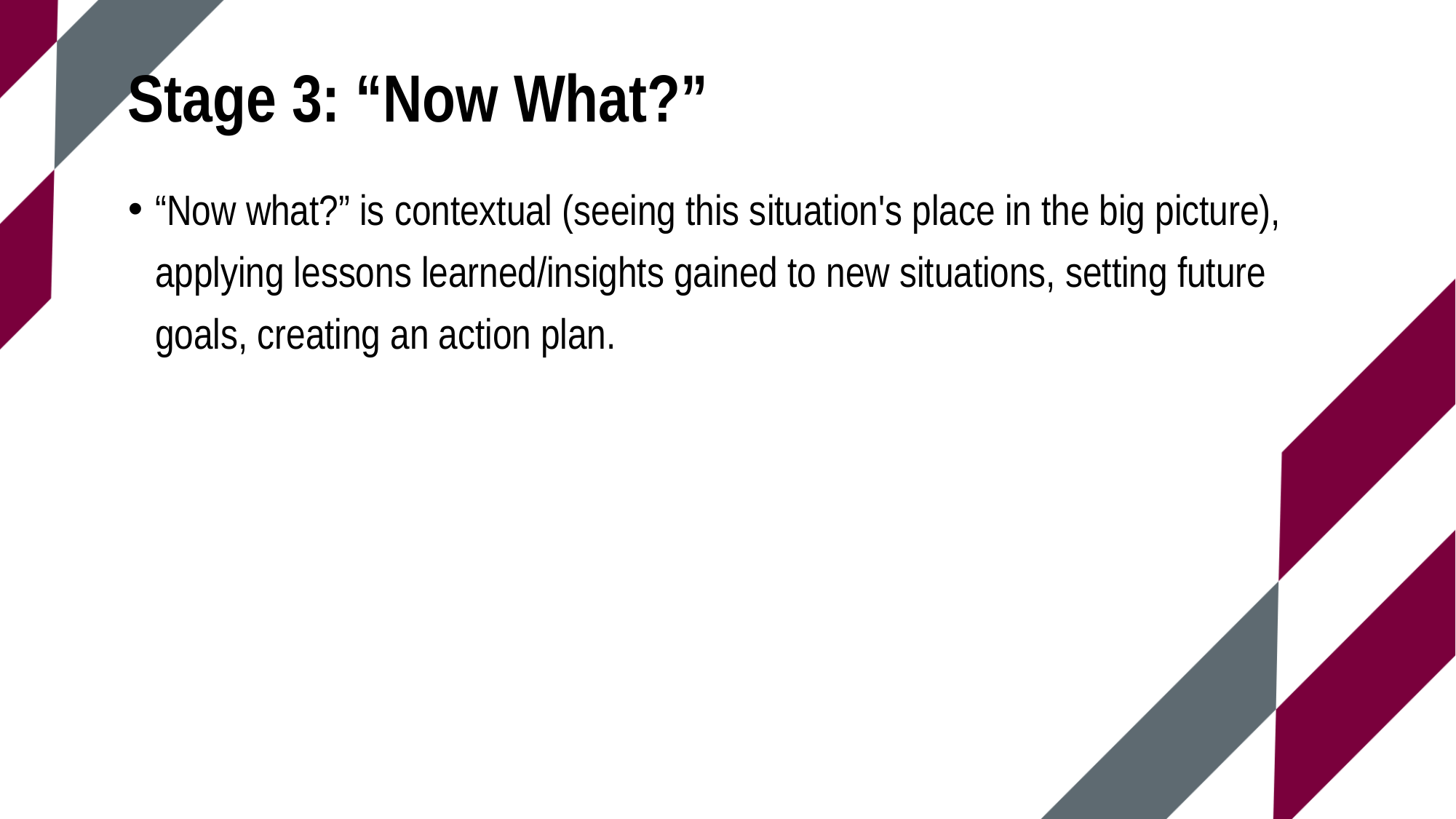

# Stage 3: “Now What?”
“Now what?” is contextual (seeing this situation's place in the big picture), applying lessons learned/insights gained to new situations, setting future goals, creating an action plan.